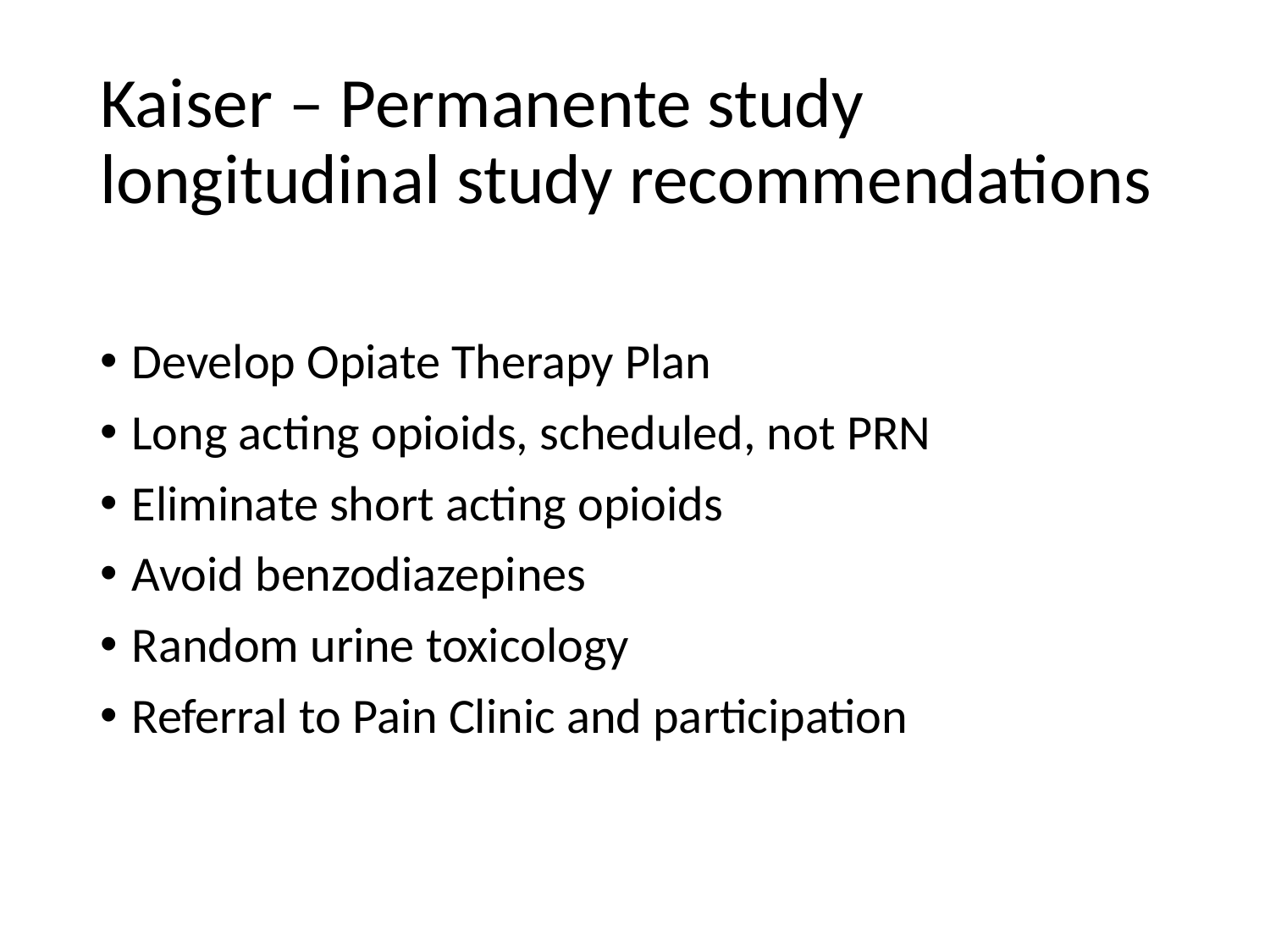

# Kaiser – Permanente study longitudinal study recommendations

Develop Opiate Therapy Plan
Long acting opioids, scheduled, not PRN
Eliminate short acting opioids
Avoid benzodiazepines
Random urine toxicology
Referral to Pain Clinic and participation